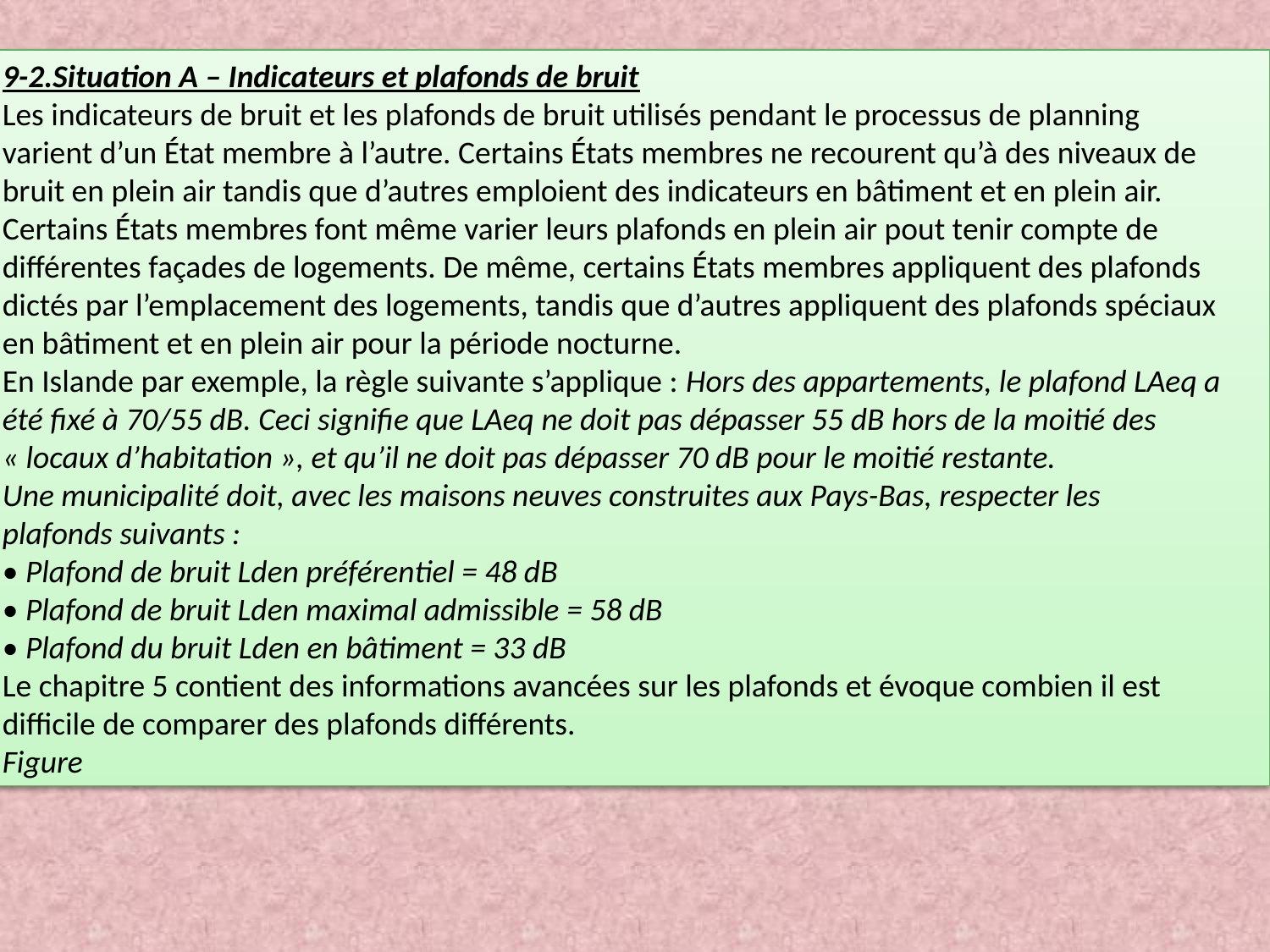

9-2.Situation A – Indicateurs et plafonds de bruit
Les indicateurs de bruit et les plafonds de bruit utilisés pendant le processus de planning
varient d’un État membre à l’autre. Certains États membres ne recourent qu’à des niveaux de
bruit en plein air tandis que d’autres emploient des indicateurs en bâtiment et en plein air.
Certains États membres font même varier leurs plafonds en plein air pout tenir compte de
différentes façades de logements. De même, certains États membres appliquent des plafonds
dictés par l’emplacement des logements, tandis que d’autres appliquent des plafonds spéciaux
en bâtiment et en plein air pour la période nocturne.
En Islande par exemple, la règle suivante s’applique : Hors des appartements, le plafond LAeq a
été fixé à 70/55 dB. Ceci signifie que LAeq ne doit pas dépasser 55 dB hors de la moitié des
« locaux d’habitation », et qu’il ne doit pas dépasser 70 dB pour le moitié restante.
Une municipalité doit, avec les maisons neuves construites aux Pays-Bas, respecter les
plafonds suivants :
• Plafond de bruit Lden préférentiel = 48 dB
• Plafond de bruit Lden maximal admissible = 58 dB
• Plafond du bruit Lden en bâtiment = 33 dB
Le chapitre 5 contient des informations avancées sur les plafonds et évoque combien il est
difficile de comparer des plafonds différents.
Figure